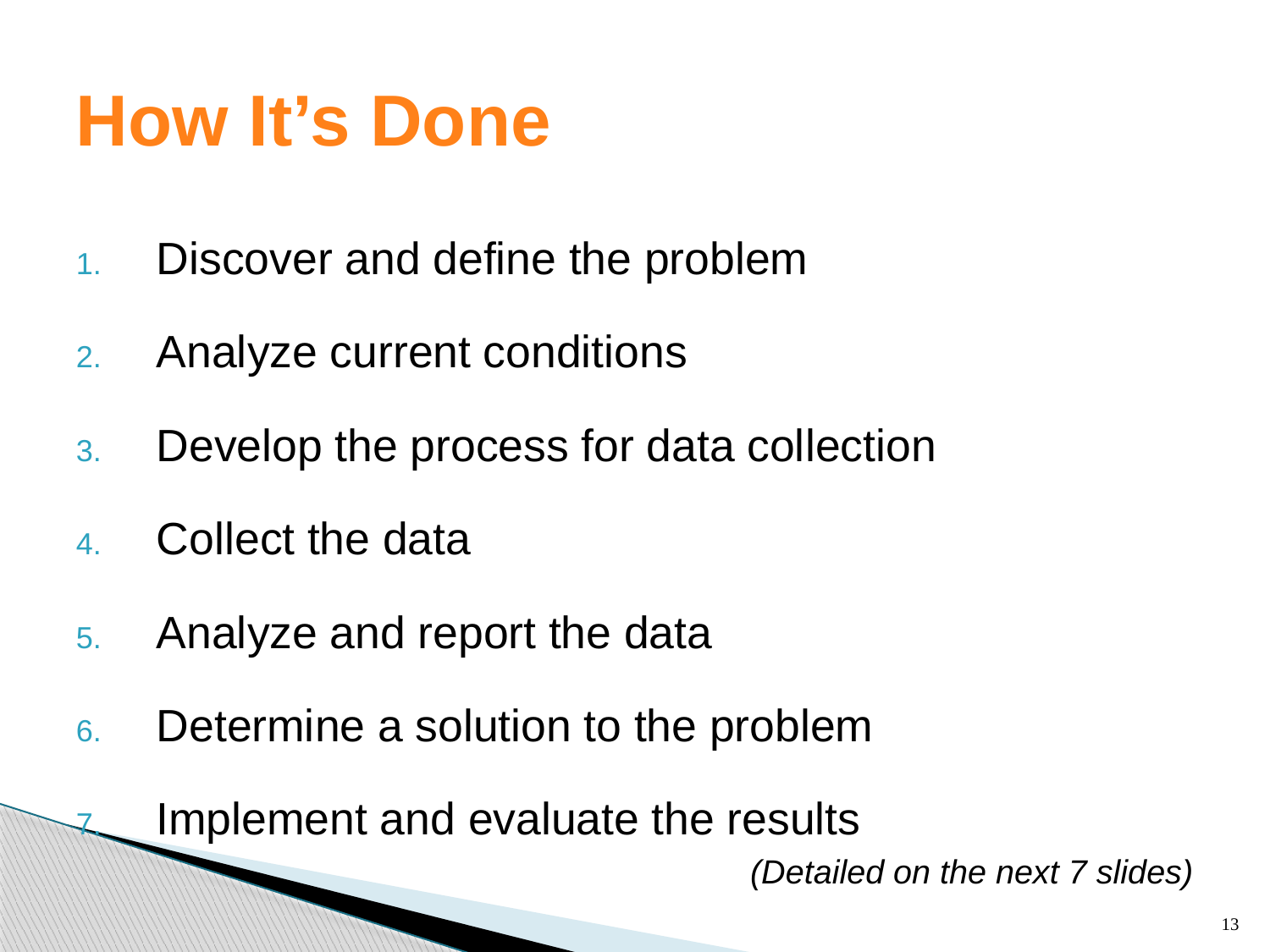

# How It’s Done
Discover and define the problem
Analyze current conditions
Develop the process for data collection
Collect the data
Analyze and report the data
Determine a solution to the problem
Implement and evaluate the results
(Detailed on the next 7 slides)
13